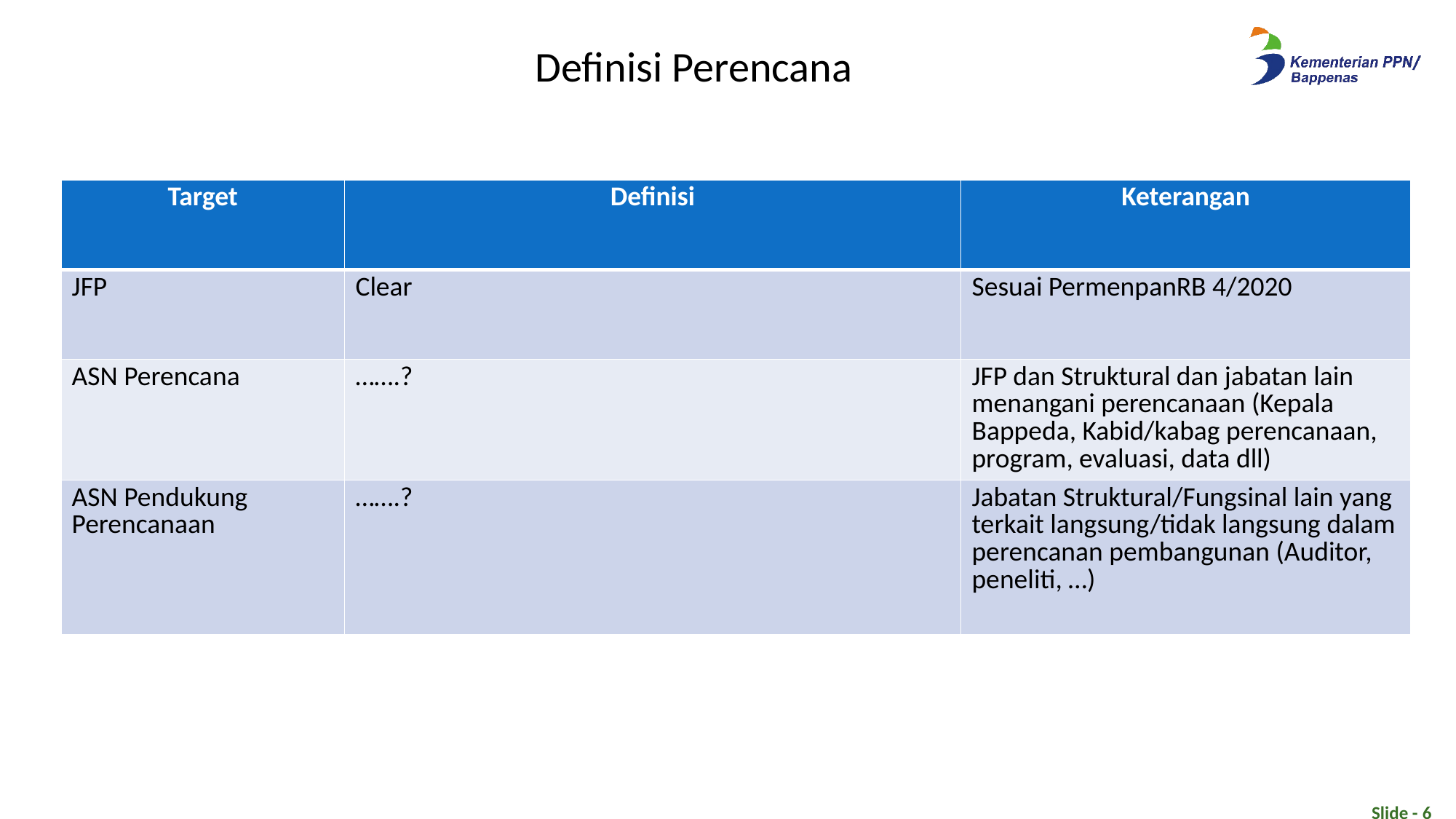

Definisi Perencana
| Target | Definisi | Keterangan |
| --- | --- | --- |
| JFP | Clear | Sesuai PermenpanRB 4/2020 |
| ASN Perencana | …….? | JFP dan Struktural dan jabatan lain menangani perencanaan (Kepala Bappeda, Kabid/kabag perencanaan, program, evaluasi, data dll) |
| ASN Pendukung Perencanaan | …….? | Jabatan Struktural/Fungsinal lain yang terkait langsung/tidak langsung dalam perencanan pembangunan (Auditor, peneliti, …) |
Slide - 6